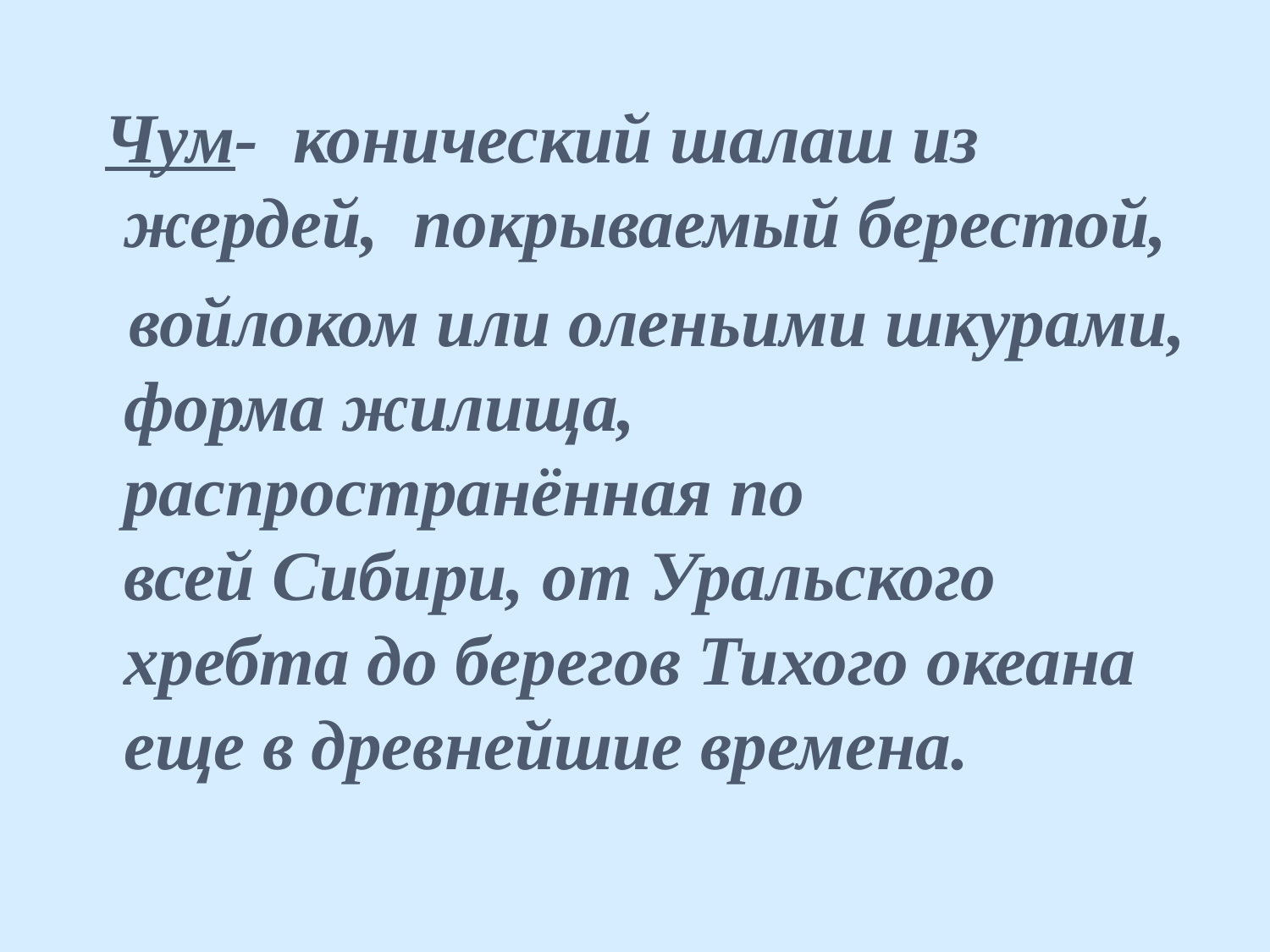

Чум-  конический шалаш из жердей,  покрываемый берестой,
   войлоком или оленьими шкурами, форма жилища, распространённая по всей Сибири, от Уральского хребта до берегов Тихого океана еще в древнейшие времена.